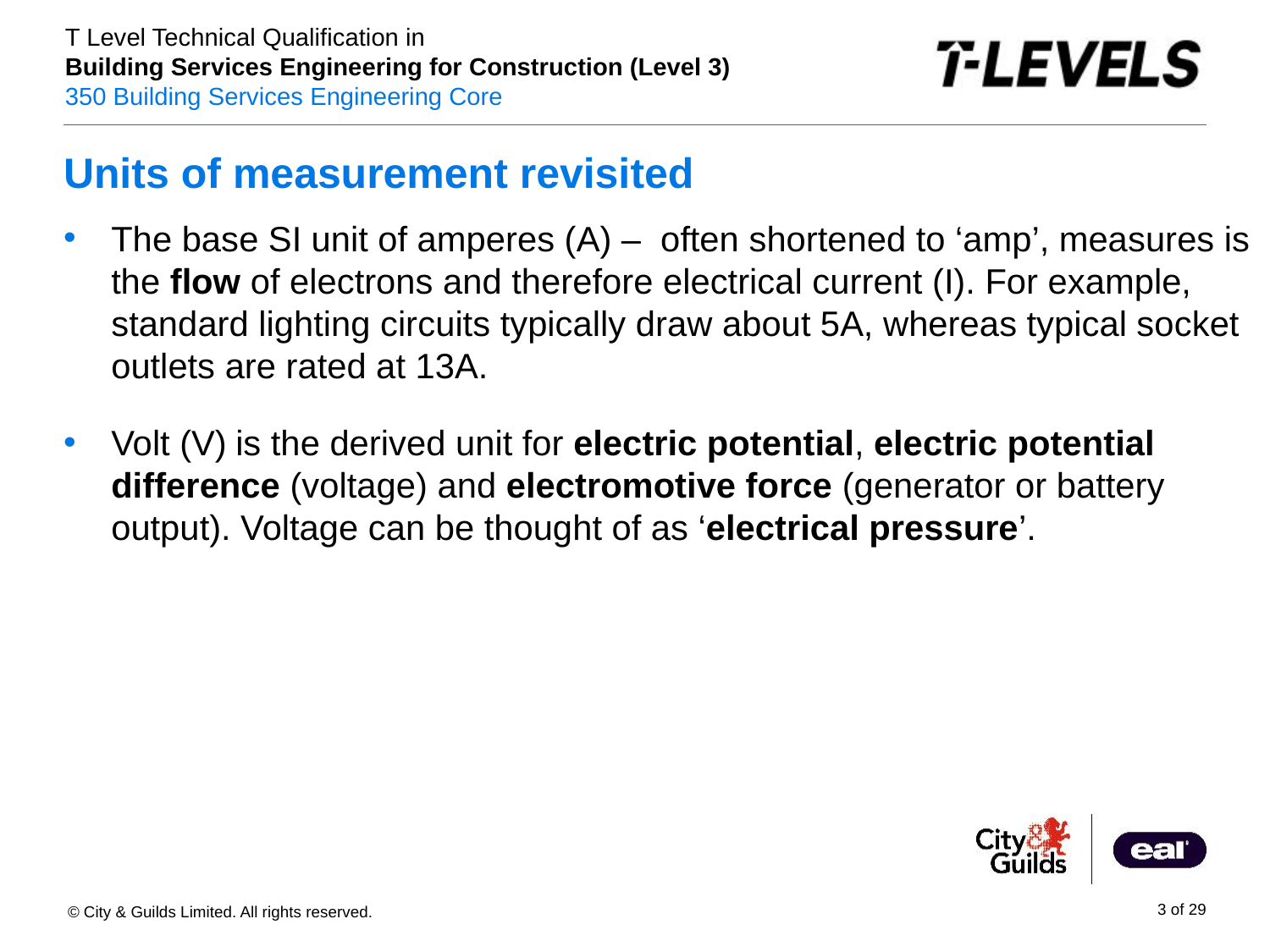

# Units of measurement revisited
The base SI unit of amperes (A) –  often shortened to ‘amp’, measures is the flow of electrons and therefore electrical current (I). For example, standard lighting circuits typically draw about 5A, whereas typical socket outlets are rated at 13A.
Volt (V) is the derived unit for electric potential, electric potential difference (voltage) and electromotive force (generator or battery output). Voltage can be thought of as ‘electrical pressure’.